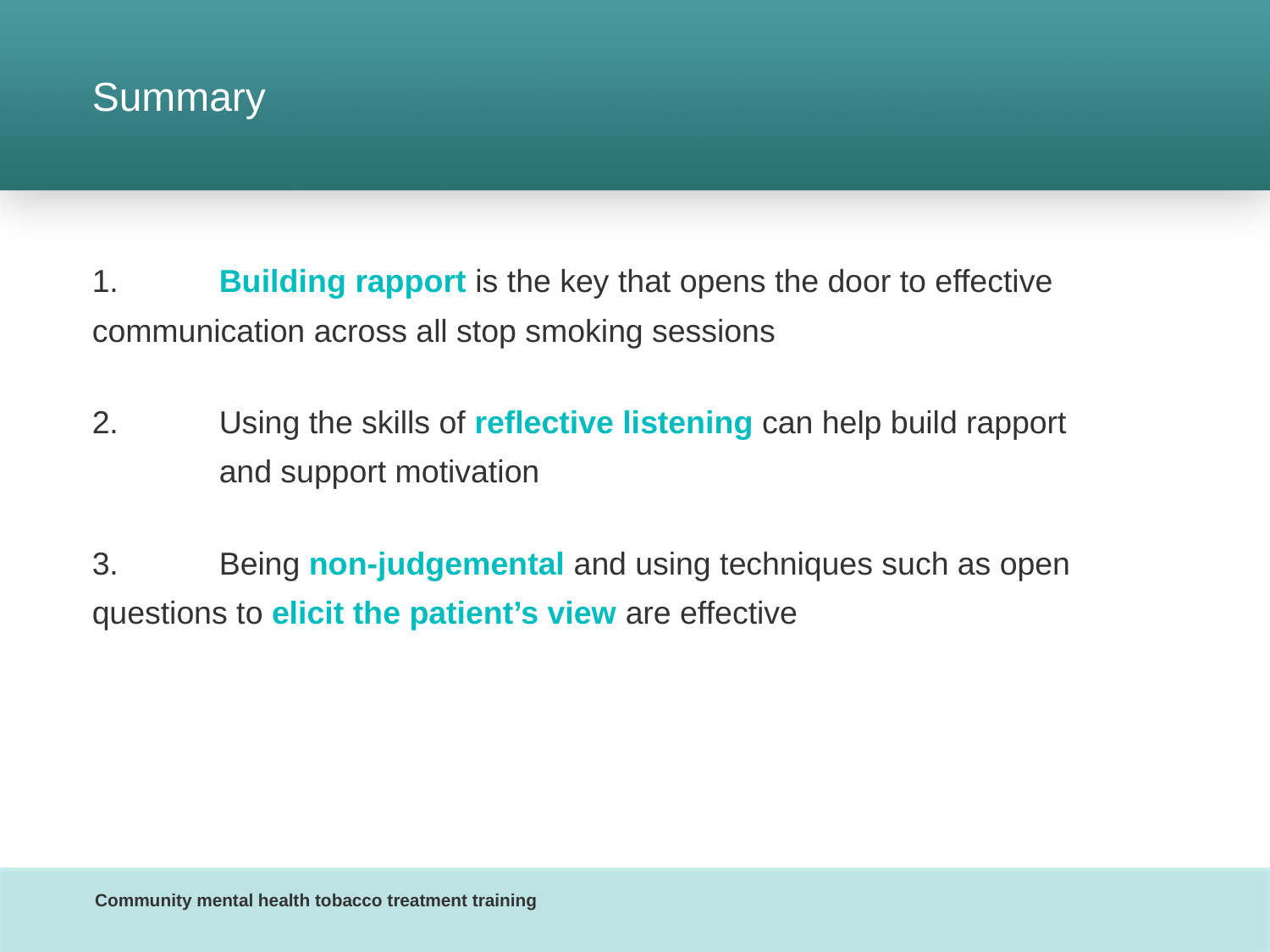

# Summary
1.	Building rapport is the key that opens the door to effective 	communication across all stop smoking sessions
2.	Using the skills of reflective listening can help build rapport
	and support motivation
3.	Being non-judgemental and using techniques such as open 	questions to elicit the patient’s view are effective
Community mental health tobacco treatment training